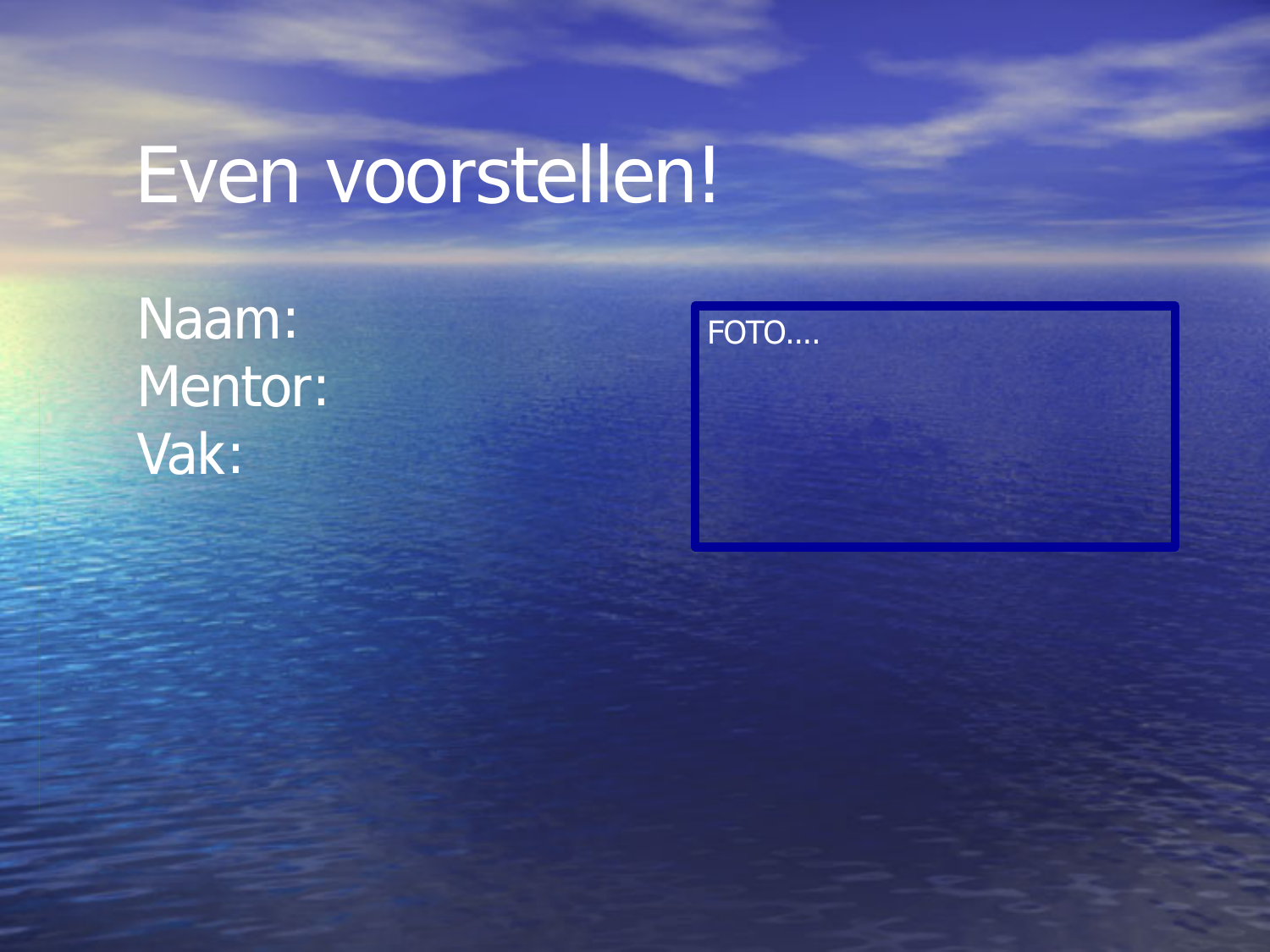

# Even voorstellen!
Naam:
Mentor:
Vak:

FOTO….